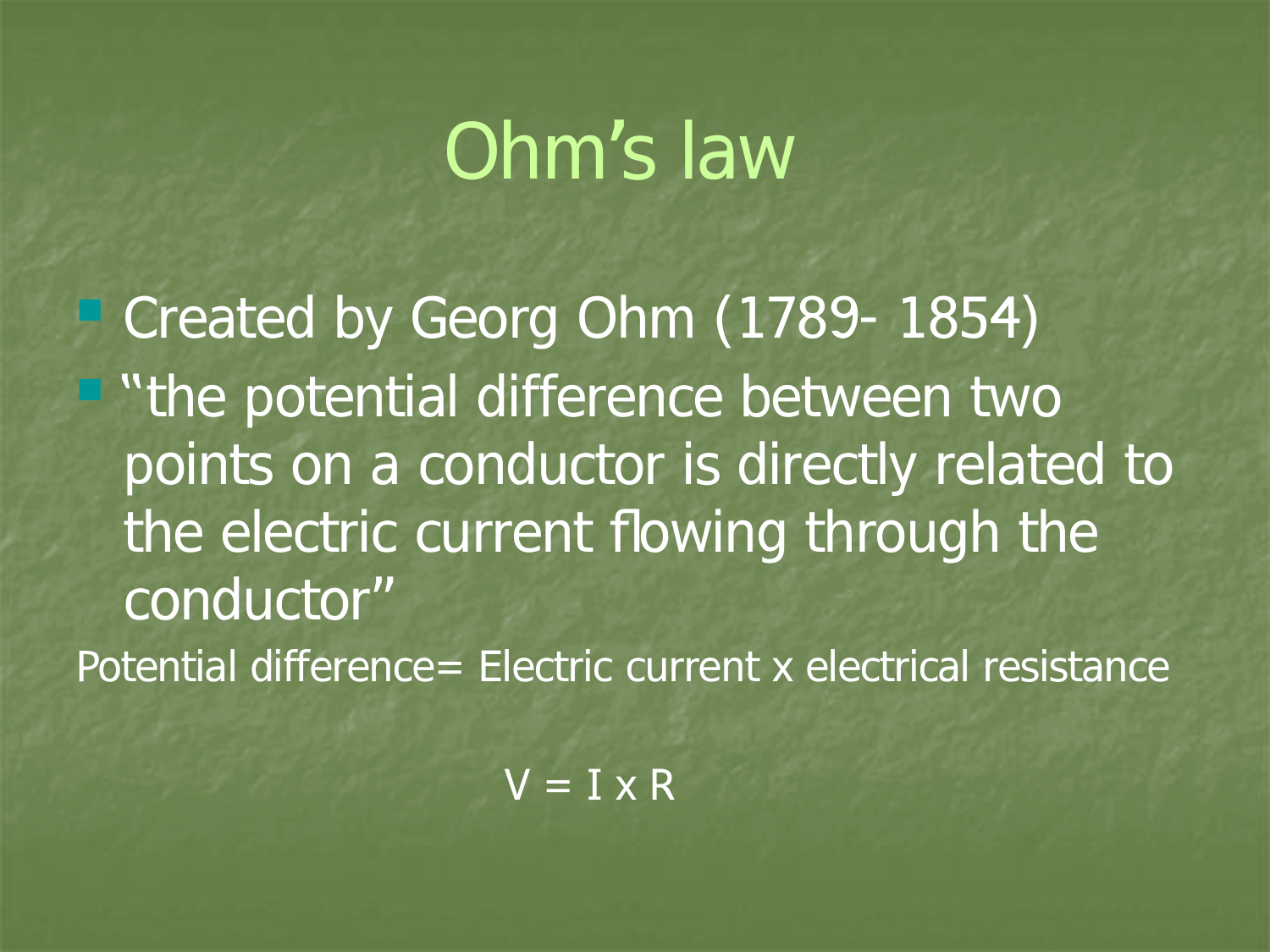

# Ohm’s law
Created by Georg Ohm (1789- 1854)
“the potential difference between two points on a conductor is directly related to the electric current flowing through the conductor”
Potential difference= Electric current x electrical resistance

				V = I x R